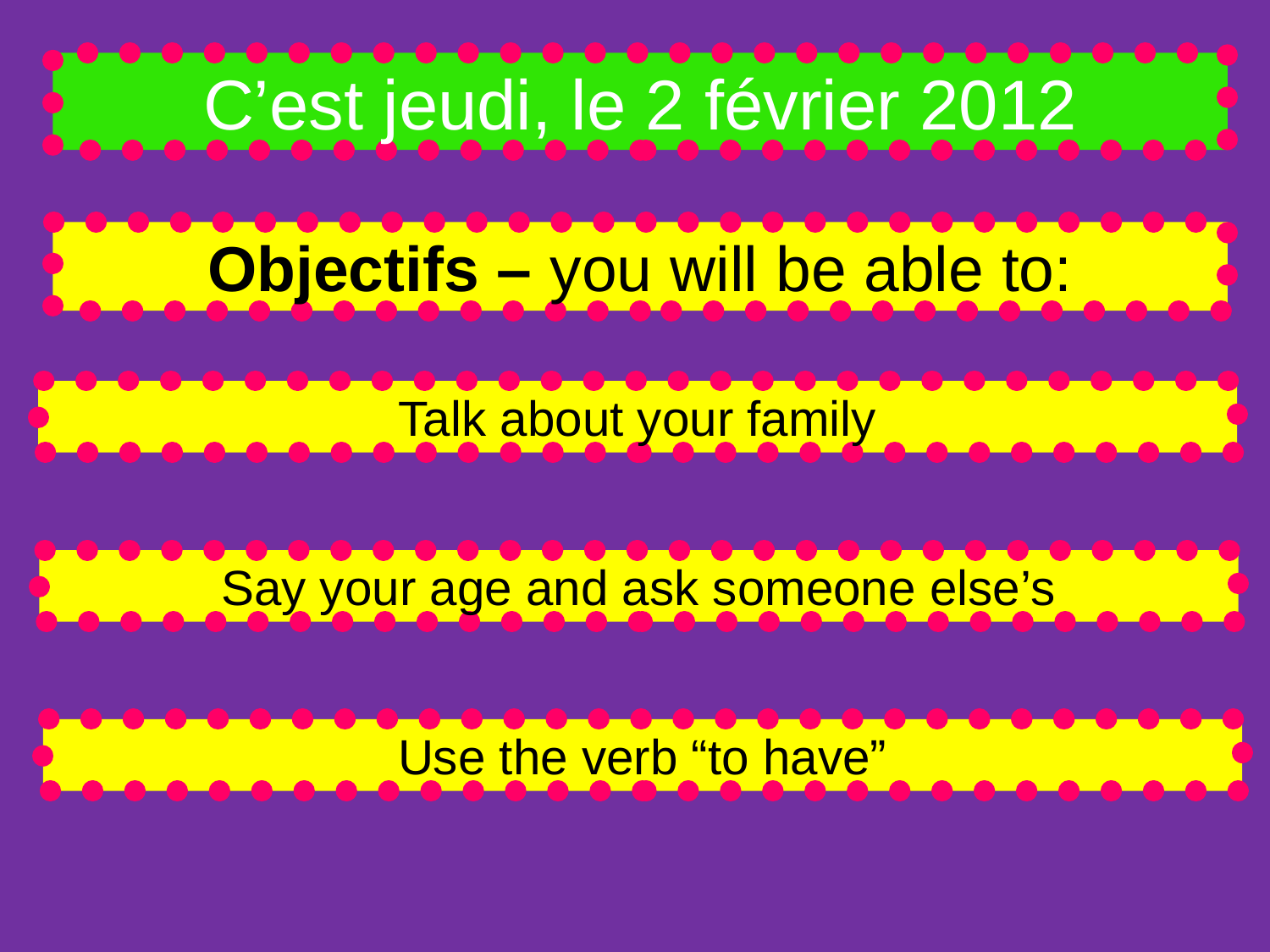

C’est jeudi, le 2 février 2012
Objectifs – you will be able to:
Talk about your family
Say your age and ask someone else’s
Use the verb “to have”